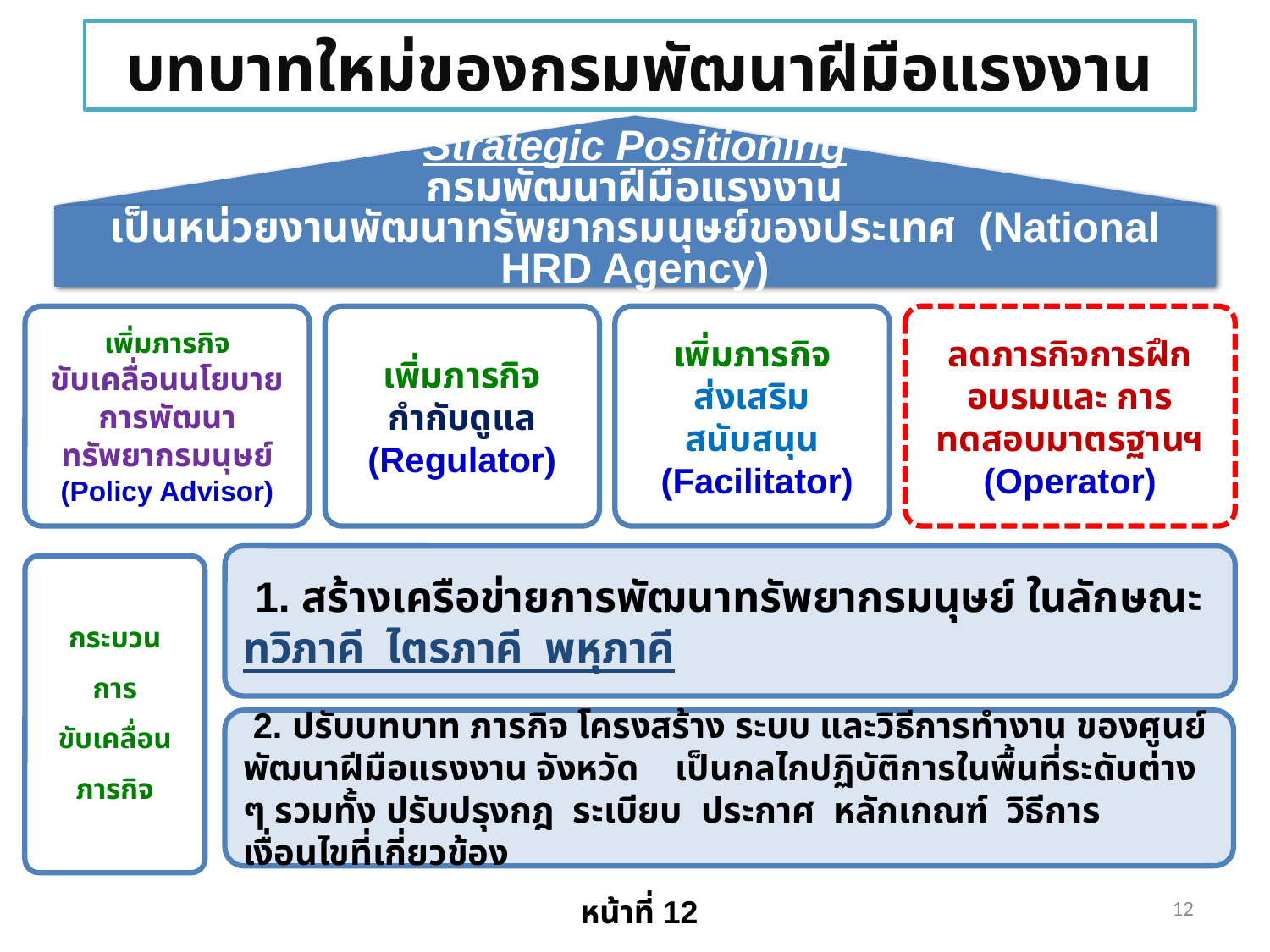

บทบาทใหม่ของกรมพัฒนาฝีมือแรงงาน

Strategic Positioning
กรมพัฒนาฝีมือแรงงาน
เป็นหน่วยงานพัฒนาทรัพยากรมนุษย์ของประเทศ  (National HRD Agency)

เพิ่มภารกิจ
ขับเคลื่อนนโยบายการพัฒนาทรัพยากรมนุษย์
(Policy Advisor)
เพิ่มภารกิจ
กำกับดูแล
(Regulator)
เพิ่มภารกิจ
ส่งเสริม สนับสนุน
 (Facilitator)
ลดภารกิจการฝึกอบรมและ การทดสอบมาตรฐานฯ
(Operator)
 1. สร้างเครือข่ายการพัฒนาทรัพยากรมนุษย์ ในลักษณะ ทวิภาคี  ไตรภาคี  พหุภาคี

กระบวน
การ
ขับเคลื่อน
ภารกิจ

 2. ปรับบทบาท ภารกิจ โครงสร้าง ระบบ และวิธีการทำงาน ของศูนย์พัฒนาฝีมือแรงงาน จังหวัด    เป็นกลไกปฏิบัติการในพื้นที่ระดับต่าง ๆ รวมทั้ง ปรับปรุงกฎ  ระเบียบ  ประกาศ  หลักเกณฑ์  วิธีการ เงื่อนไขที่เกี่ยวข้อง
12
 หน้าที่ 12